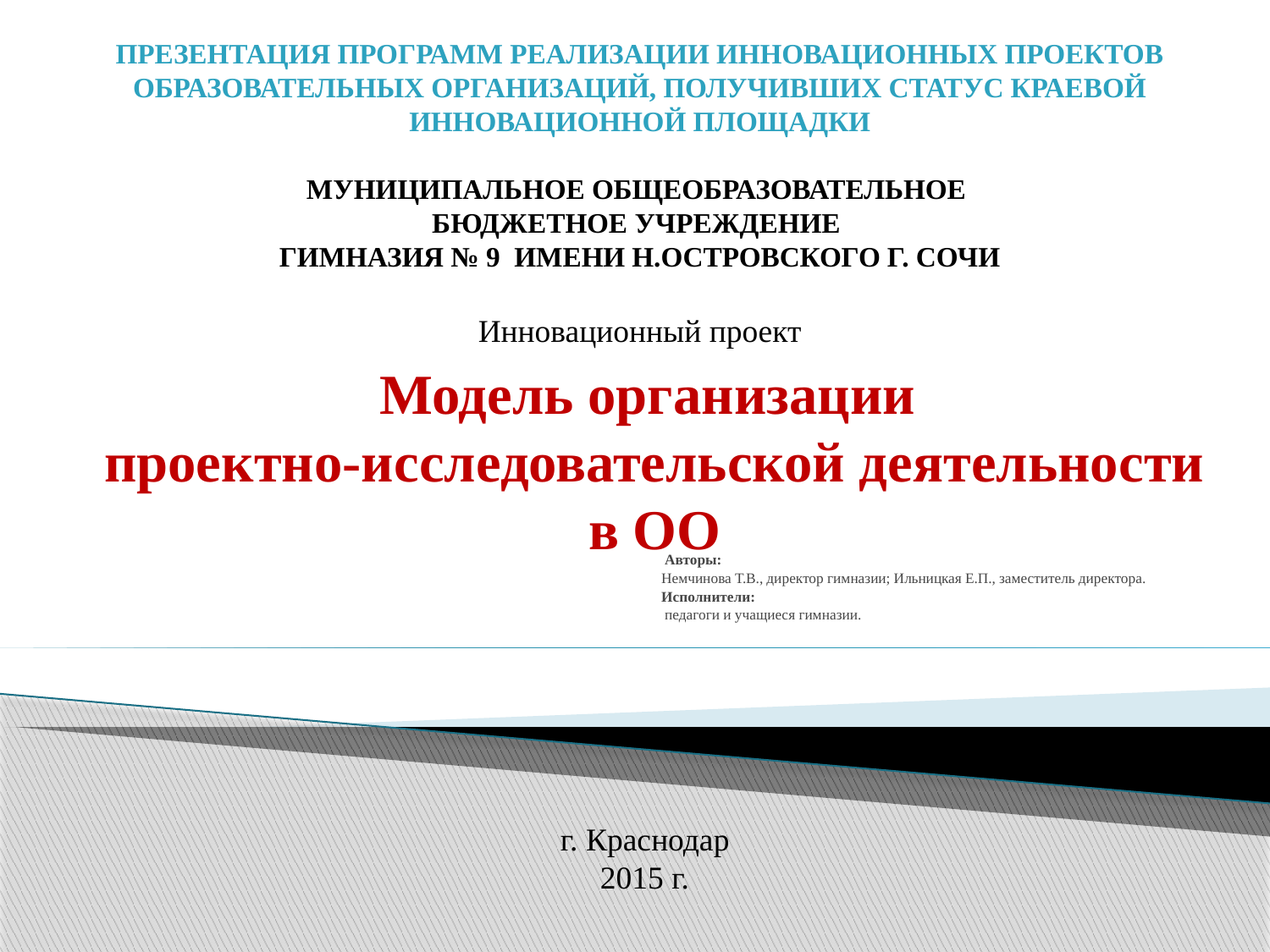

ПРЕЗЕНТАЦИЯ ПРОГРАММ РЕАЛИЗАЦИИ ИННОВАЦИОННЫХ ПРОЕКТОВ ОБРАЗОВАТЕЛЬНЫХ ОРГАНИЗАЦИЙ, ПОЛУЧИВШИХ СТАТУС КРАЕВОЙ ИННОВАЦИОННОЙ ПЛОЩАДКИ

 МУНИЦИПАЛЬНОЕ ОБЩЕОБРАЗОВАТЕЛЬНОЕ
БЮДЖЕТНОЕ УЧРЕЖДЕНИЕ
ГИМНАЗИЯ № 9  ИМЕНИ Н.ОСТРОВСКОГО Г. СОЧИ

Инновационный проект
# Модель организации проектно-исследовательской деятельности в ОО

 Авторы:
Немчинова Т.В., директор гимназии; Ильницкая Е.П., заместитель директора.
Исполнители:
 педагоги и учащиеся гимназии.

г. Краснодар
2015 г.